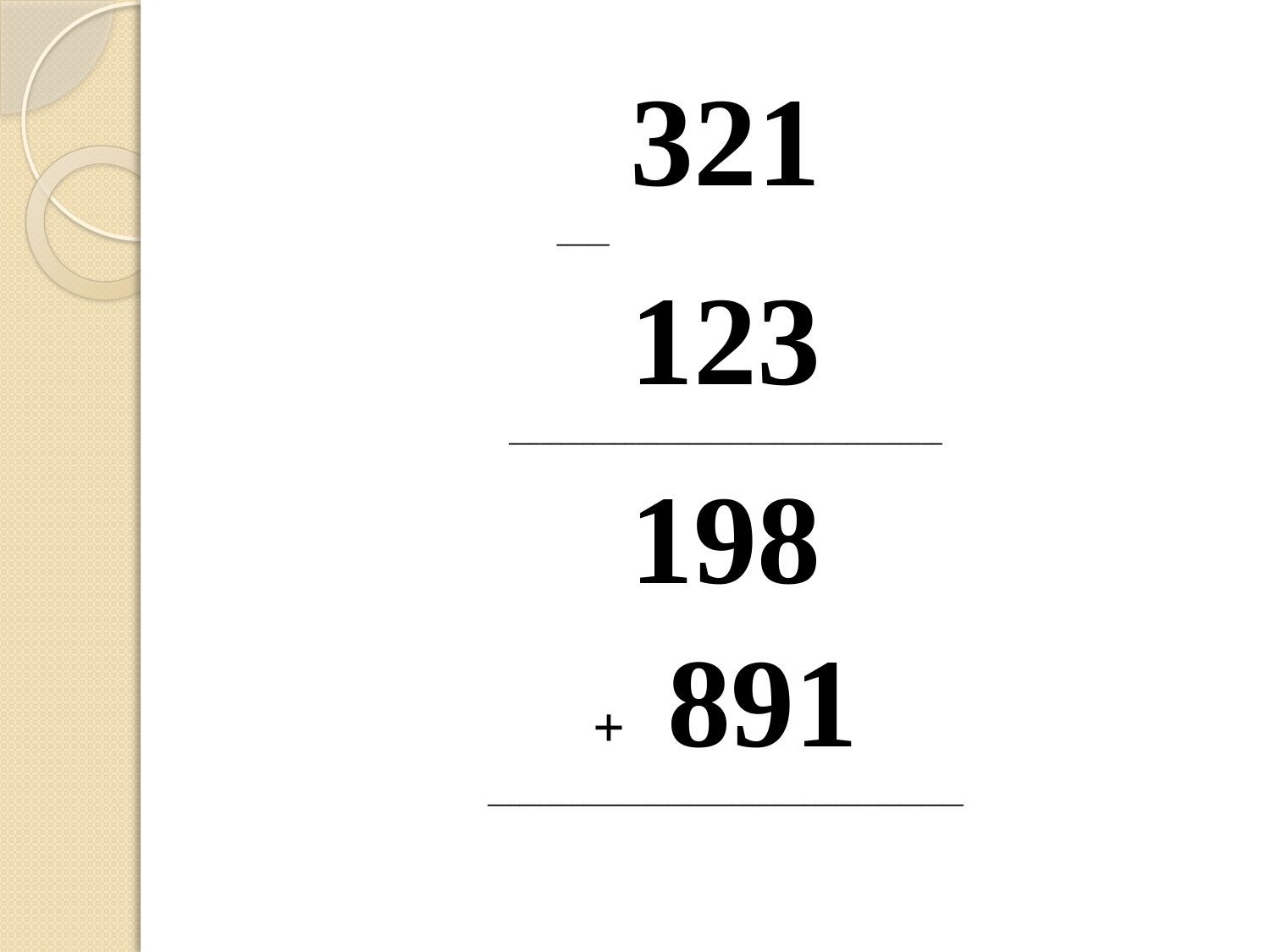

#
321
                                                               _____
123
_________________________________________
198
+   891
_____________________________________________